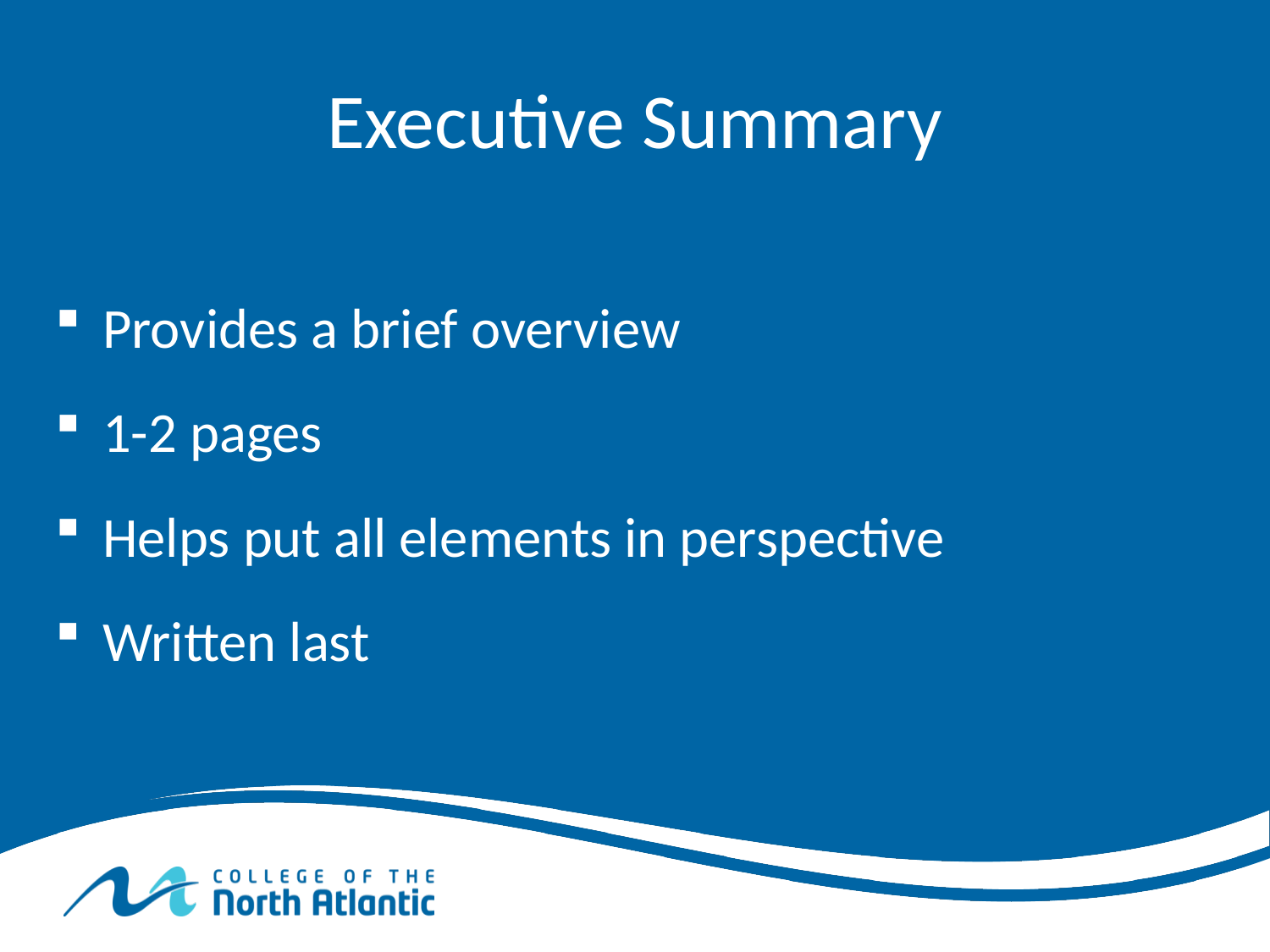

# Executive Summary
Provides a brief overview
1-2 pages
Helps put all elements in perspective
Written last